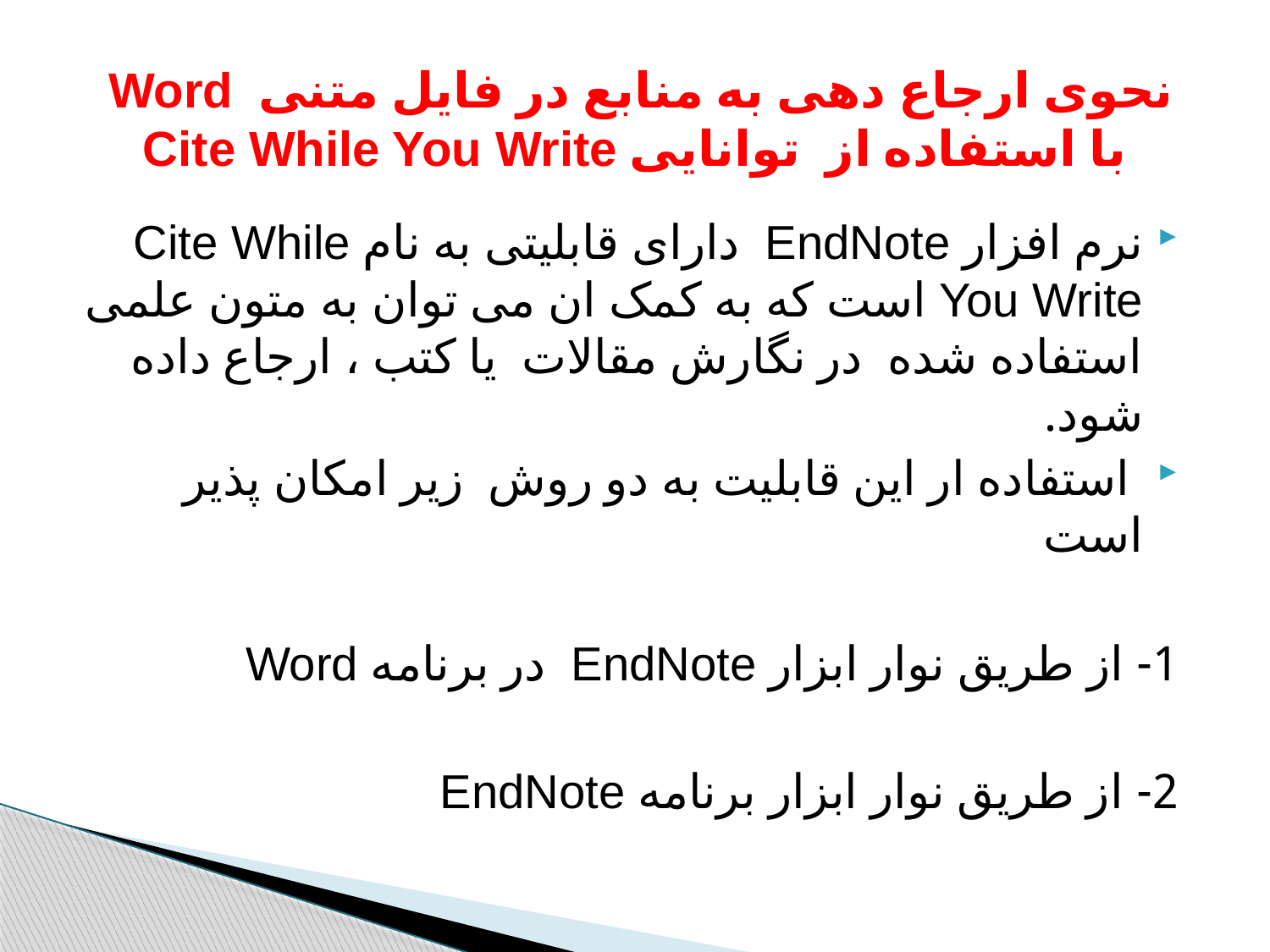

# نحوی ارجاع دهی به منابع در فایل متنی  Word  با استفاده از  توانایی Cite While You Write
نرم افزار EndNote  دارای قابلیتی به نام Cite While You Write است که به کمک ان می توان به متون علمی استفاده شده  در نگارش مقالات  یا کتب ، ارجاع داده شود.
 استفاده ار این قابلیت به دو روش  زیر امکان پذیر است

1- از طریق نوار ابزار EndNote  در برنامه Word

2- از طریق نوار ابزار برنامه EndNote